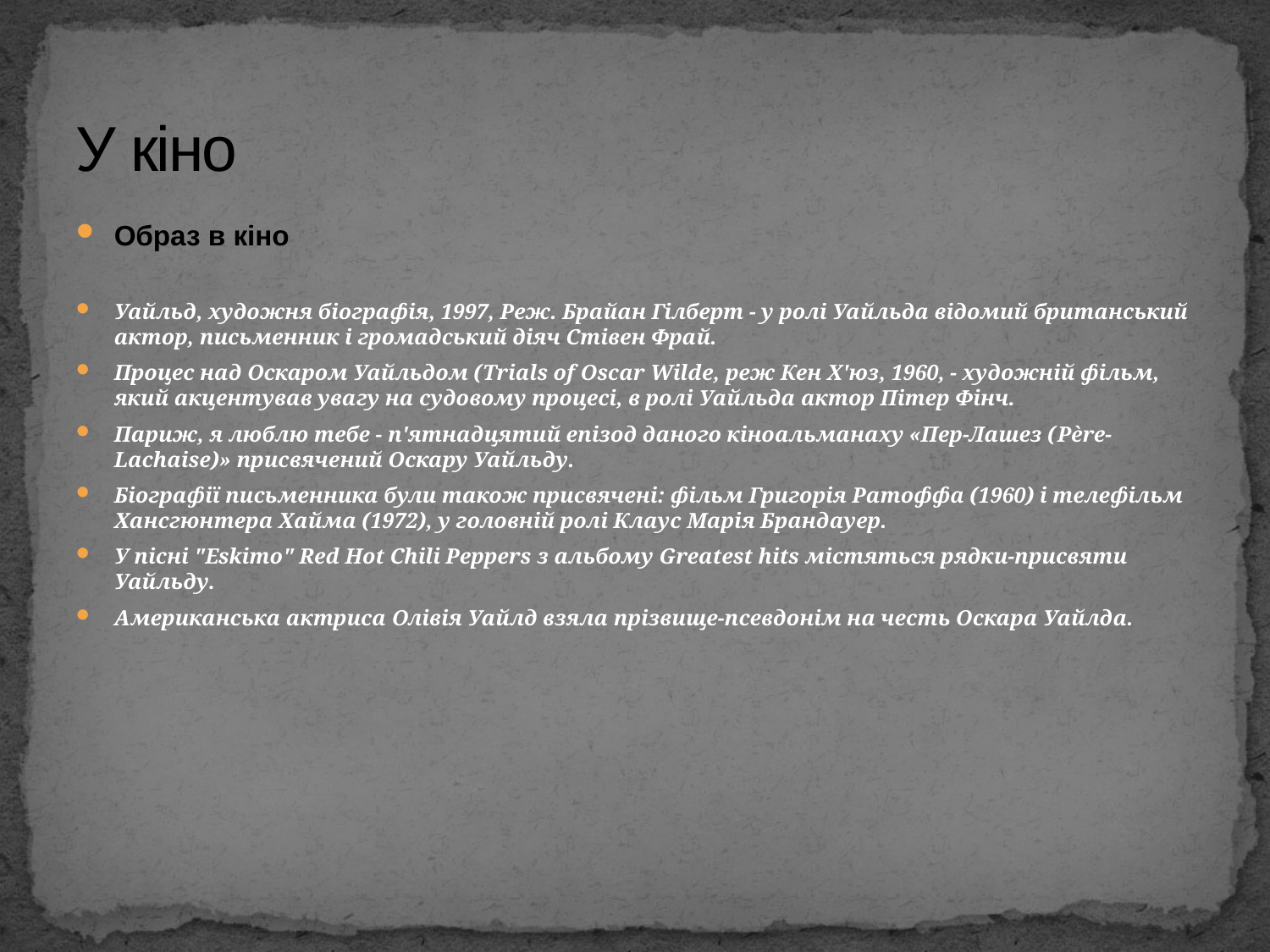

# У кіно
Образ в кіно

Уайльд, художня біографія, 1997, Реж. Брайан Гілберт - у ролі Уайльда відомий британський актор, письменник і громадський діяч Стівен Фрай.
Процес над Оскаром Уайльдом (Trials of Oscar Wilde, реж Кен Х'юз, 1960, - художній фільм, який акцентував увагу на судовому процесі, в ролі Уайльда актор Пітер Фінч.
Париж, я люблю тебе - п'ятнадцятий епізод даного кіноальманаху «Пер-Лашез (Père-Lachaise)» присвячений Оскару Уайльду.
Біографії письменника були також присвячені: фільм Григорія Ратоффа (1960) і телефільм Хансгюнтера Хайма (1972), у головній ролі Клаус Марія Брандауер.
У пісні "Eskimo" Red Hot Chili Peppers з альбому Greatest hits містяться рядки-присвяти Уайльду.
Американська актриса Олівія Уайлд взяла прізвище-псевдонім на честь Оскара Уайлда.